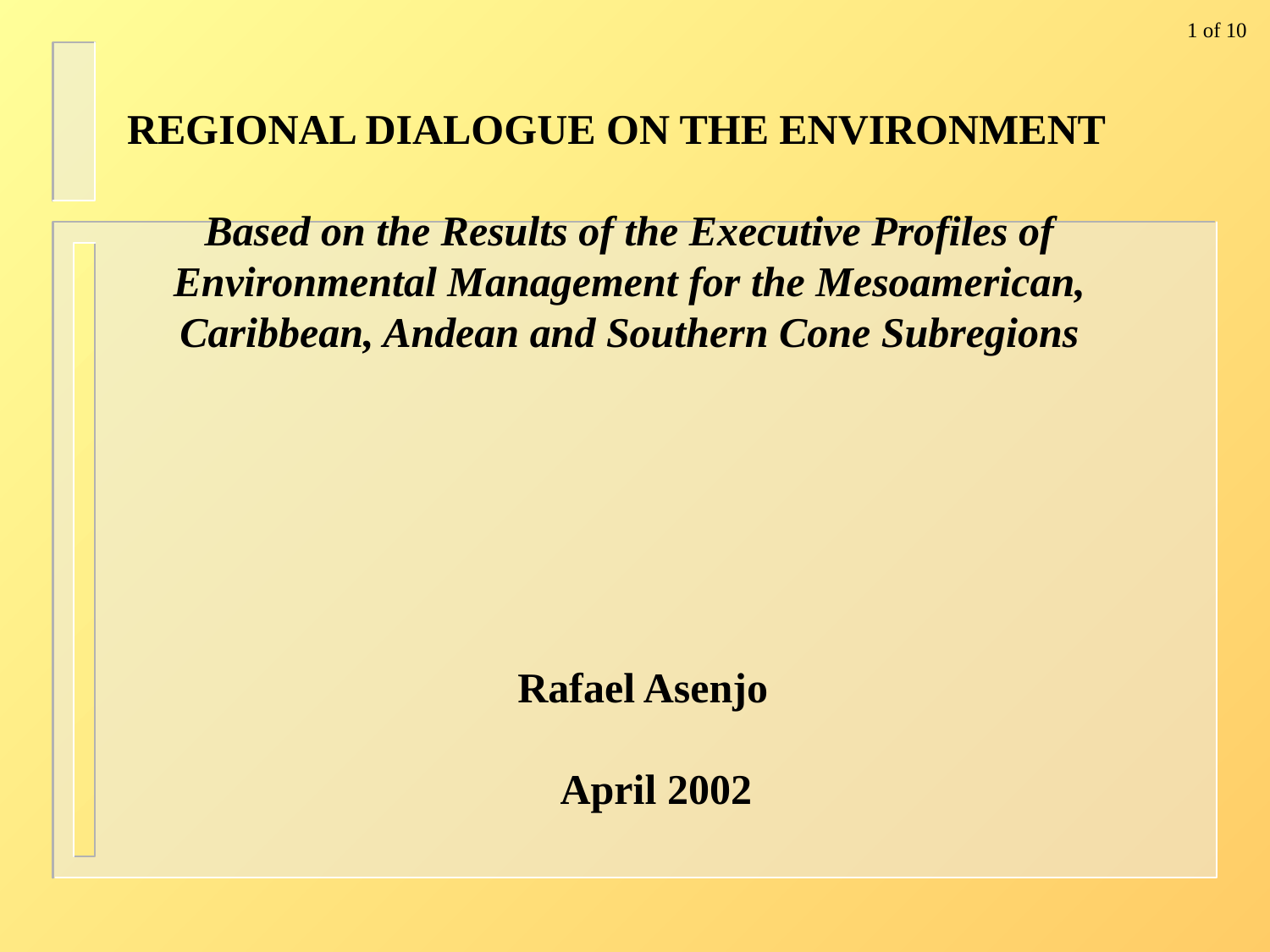

1 of 10
REGIONAL DIALOGUE ON THE ENVIRONMENT

Based on the Results of the Executive Profiles of Environmental Management for the Mesoamerican, Caribbean, Andean and Southern Cone Subregions

Rafael Asenjo

April 2002